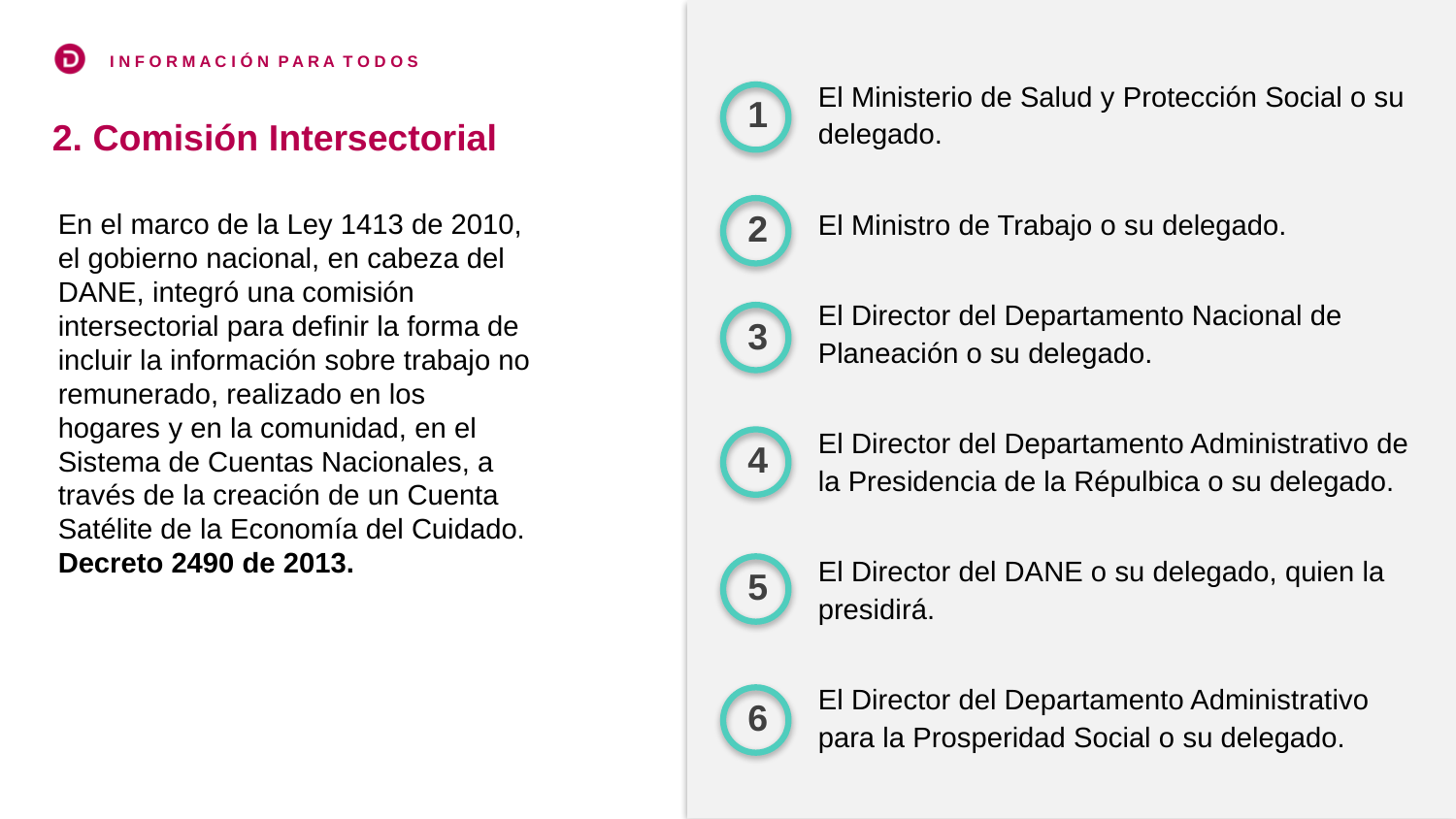

El Ministerio de Salud y Protección Social o su delegado.

El Ministro de Trabajo o su delegado.

El Director del Departamento Nacional de Planeación o su delegado.

El Director del Departamento Administrativo de la Presidencia de la Répulbica o su delegado.

El Director del DANE o su delegado, quien la presidirá.

El Director del Departamento Administrativo para la Prosperidad Social o su delegado.

1
2. Comisión Intersectorial

En el marco de la Ley 1413 de 2010, el gobierno nacional, en cabeza del DANE, integró una comisión intersectorial para definir la forma de incluir la información sobre trabajo no remunerado, realizado en los hogares y en la comunidad, en el Sistema de Cuentas Nacionales, a través de la creación de un Cuenta Satélite de la Economía del Cuidado.
Decreto 2490 de 2013.
2

3

4

5

6